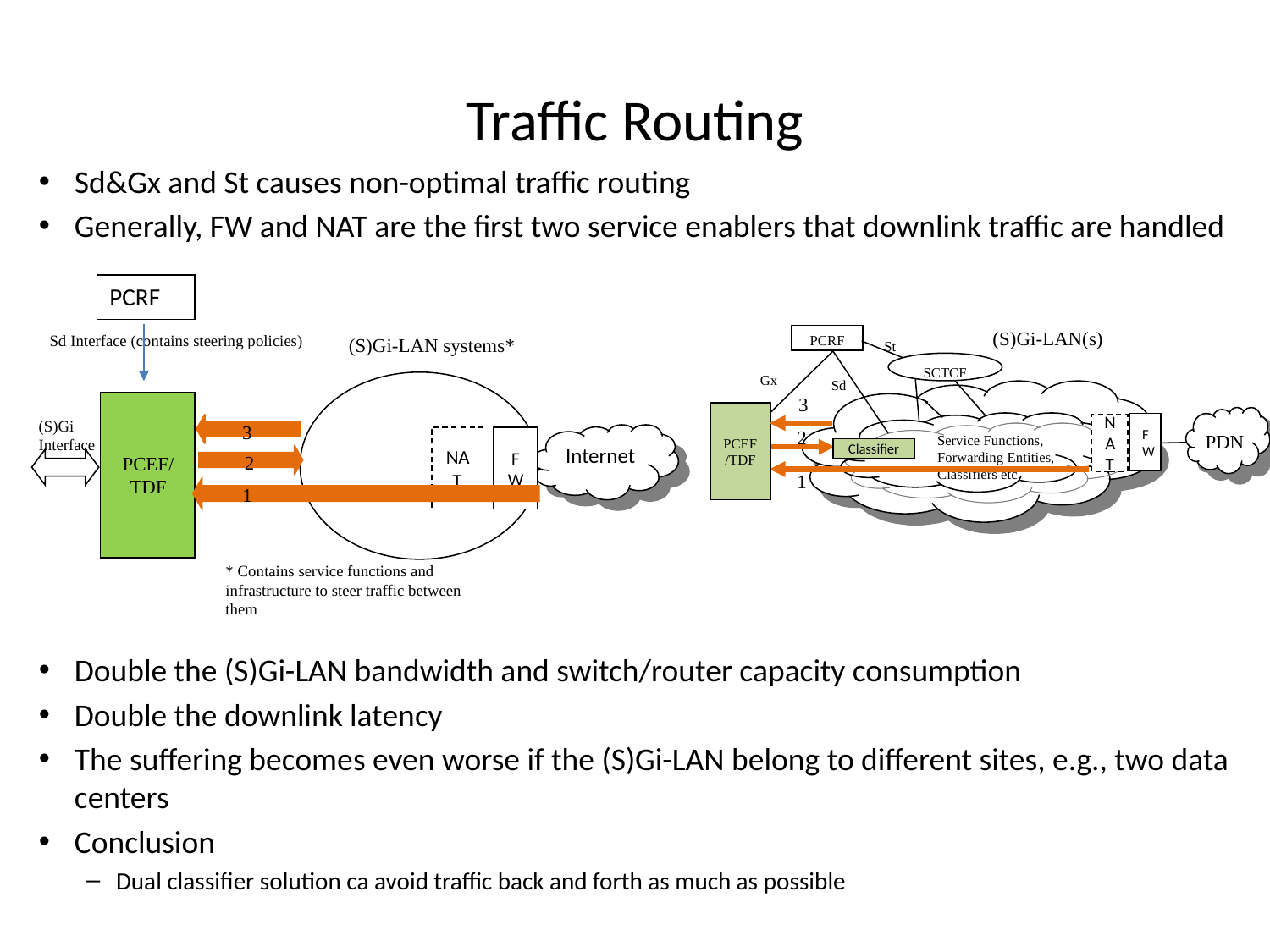

# Traffic Routing
Sd&Gx and St causes non-optimal traffic routing
Generally, FW and NAT are the first two service enablers that downlink traffic are handled

Double the (S)Gi-LAN bandwidth and switch/router capacity consumption
Double the downlink latency
The suffering becomes even worse if the (S)Gi-LAN belong to different sites, e.g., two data centers
Conclusion
Dual classifier solution ca avoid traffic back and forth as much as possible
PCRF
(S)Gi-LAN(s)
PCRF
St

SCTCF
Gx
Sd

PCEF
/TDF

FW
NAT
PDN
Service Functions, Forwarding Entities, Classifiers etc.
Classifier

Sd Interface (contains steering policies)
(S)Gi-LAN systems*

3

(S)Gi Interface
3
2
Internet
NAT
FW
2
PCEF/TDF

1
1
* Contains service functions and infrastructure to steer traffic between them